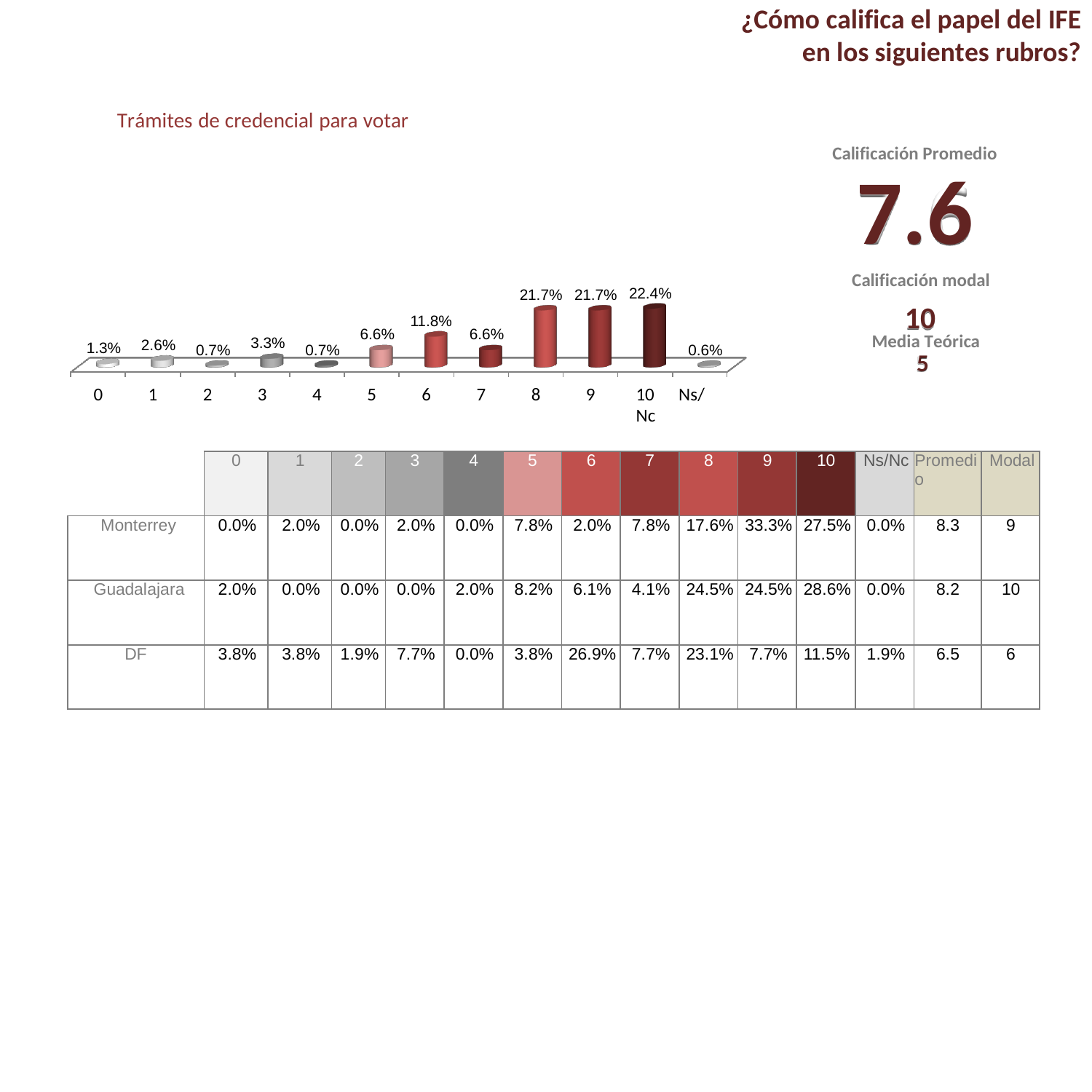

¿Cómo califica el papel del IFE
en los siguientes rubros?

Trámites de credencial para votar

Calificación Promedio
7.6
Calificación modal

10
Media Teórica
5

22.4%
21.7%
21.7%

11.8%
6.6%
6.6%
3.3%
2.6%
1.3%
0.7%
0.7%
0.6%

0
1
2
3
4
5
6
7
8
9
10	Ns/Nc
|  | 0 | 1 | 2 | 3 | 4 | 5 | 6 | 7 | 8 | 9 | 10 | Ns/Nc | Promedio | Modal |
| --- | --- | --- | --- | --- | --- | --- | --- | --- | --- | --- | --- | --- | --- | --- |
| Monterrey | 0.0% | 2.0% | 0.0% | 2.0% | 0.0% | 7.8% | 2.0% | 7.8% | 17.6% | 33.3% | 27.5% | 0.0% | 8.3 | 9 |
| Guadalajara | 2.0% | 0.0% | 0.0% | 0.0% | 2.0% | 8.2% | 6.1% | 4.1% | 24.5% | 24.5% | 28.6% | 0.0% | 8.2 | 10 |
| DF | 3.8% | 3.8% | 1.9% | 7.7% | 0.0% | 3.8% | 26.9% | 7.7% | 23.1% | 7.7% | 11.5% | 1.9% | 6.5 | 6 |